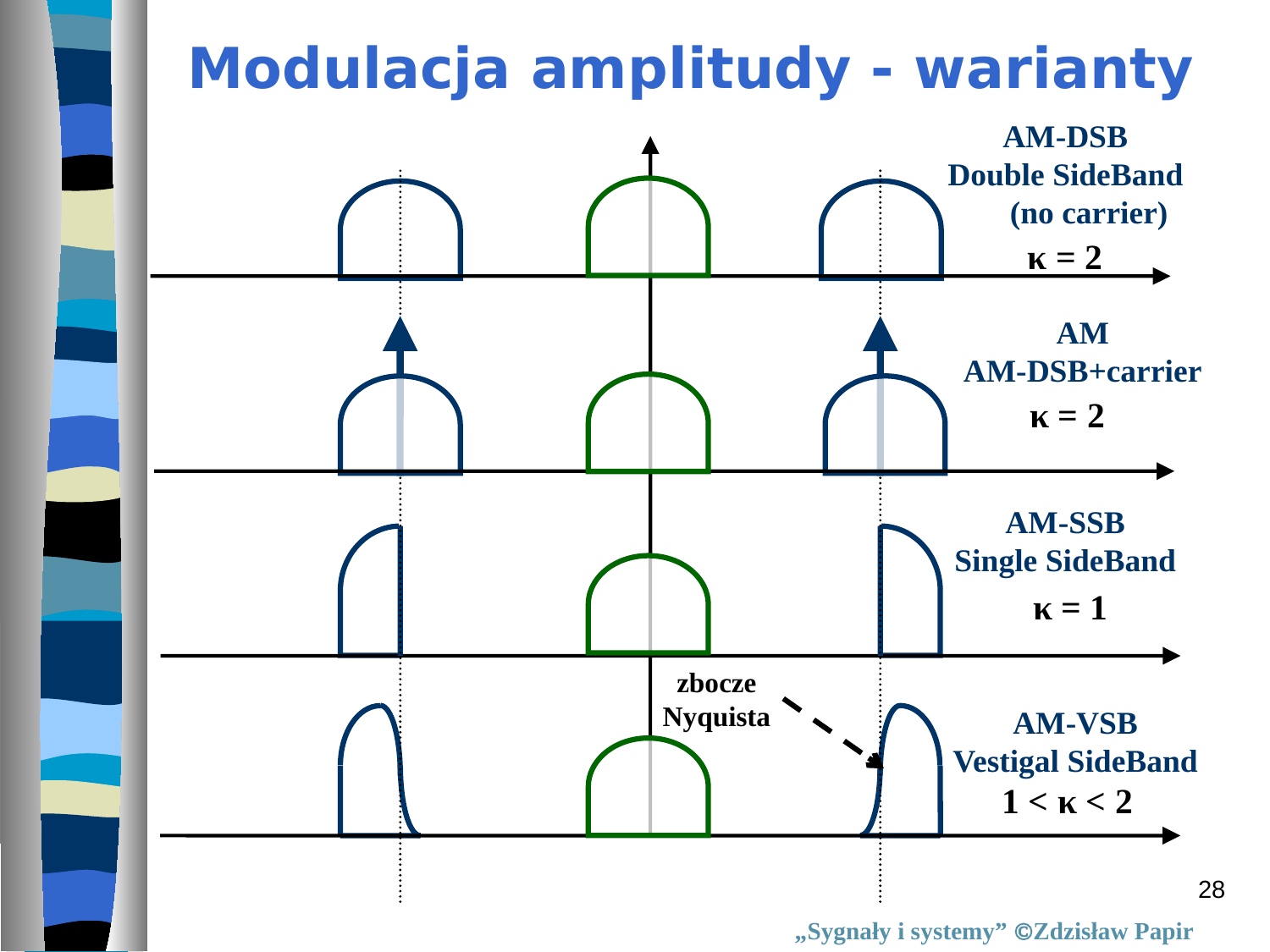

Modulacja amplitudy - warianty
AM-DSB
Double SideBand
(no carrier)

κ = 2

AM
AM-DSB+carrier

κ = 2
AM-SSB
Single SideBand

κ = 1
zbocze
Nyquista
AM-VSB
Vestigal SideBand

1 < κ < 2
28
„Sygnały i systemy” ©Zdzisław Papir